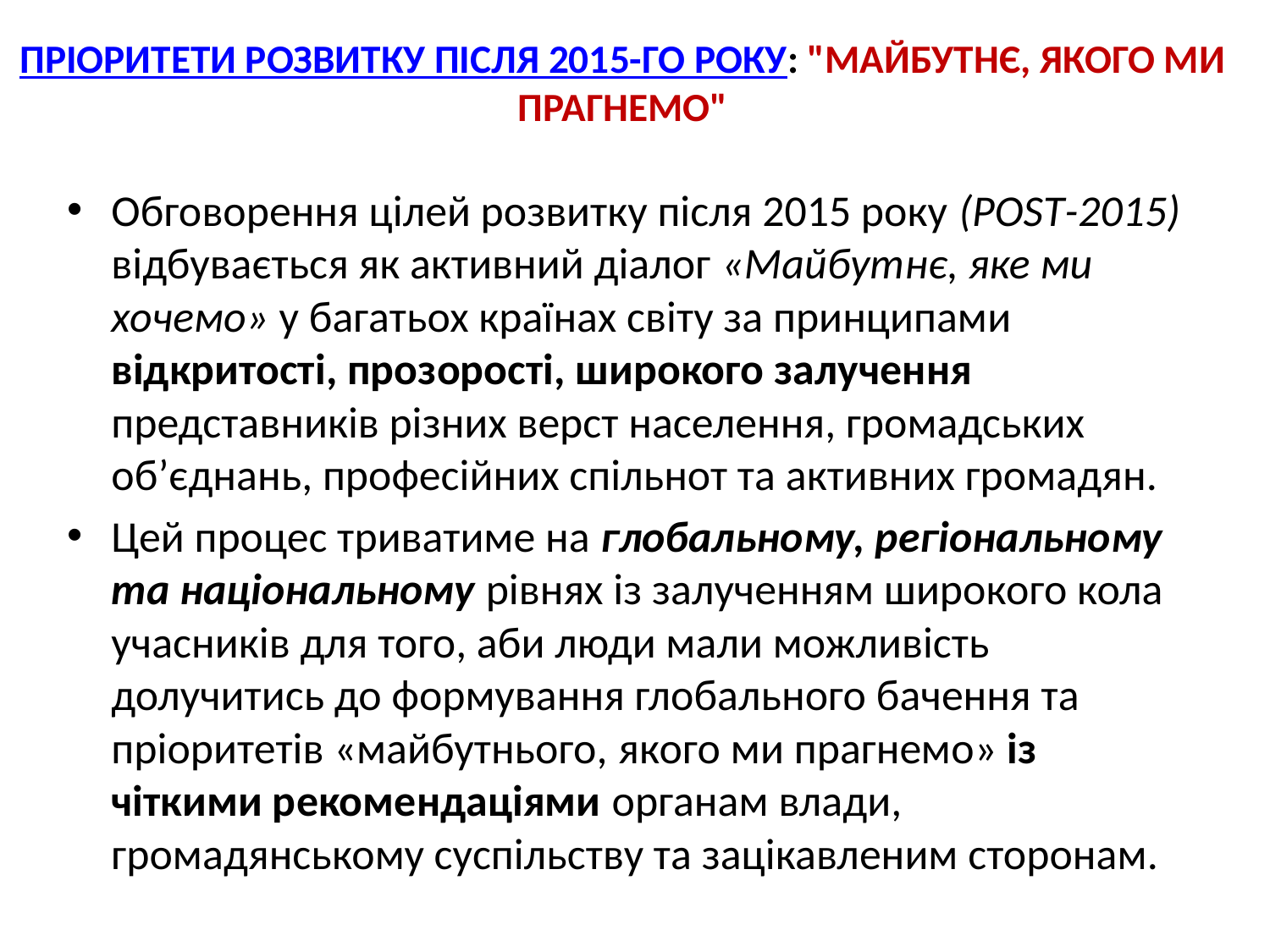

# ПРІОРИТЕТИ РОЗВИТКУ ПІСЛЯ 2015-ГО РОКУ: "МАЙБУТНЄ, ЯКОГО МИ ПРАГНЕМО"
Обговорення цілей розвитку після 2015 року (POST-2015) відбувається як активний діалог «Майбутнє, яке ми хочемо» у багатьох країнах світу за принципами відкритості, прозорості, широкого залучення представників різних верст населення, громадських об’єднань, професійних спільнот та активних громадян.
Цей процес триватиме на глобальному, регіональному та національному рівнях із залученням широкого кола учасників для того, аби люди мали можливість долучитись до формування глобального бачення та пріоритетів «майбутнього, якого ми прагнемо» із чіткими рекомендаціями органам влади, громадянському суспільству та зацікавленим сторонам.